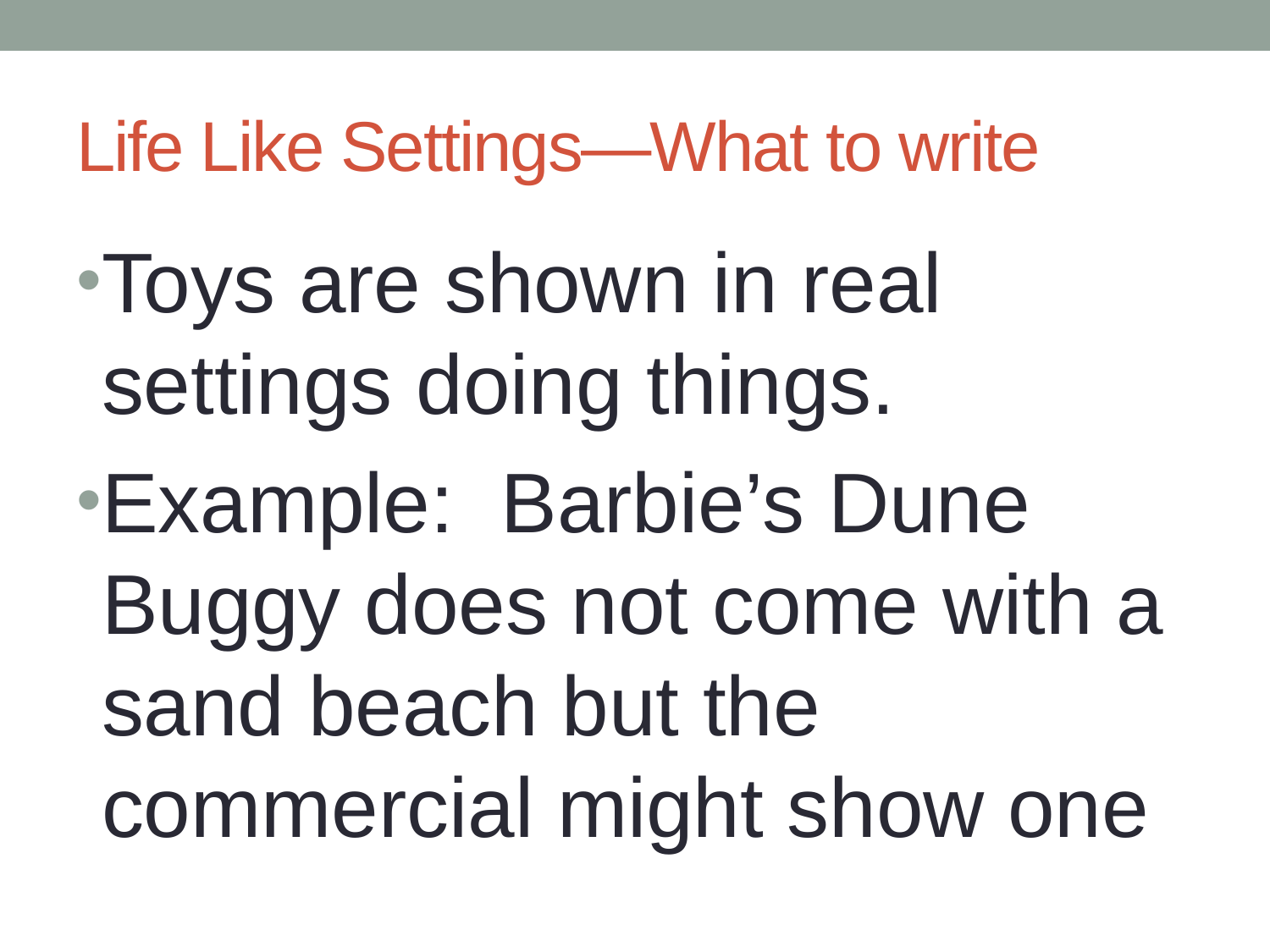

# Life Like Settings—What to write
Toys are shown in real settings doing things.
Example:  Barbie’s Dune Buggy does not come with a sand beach but the commercial might show one